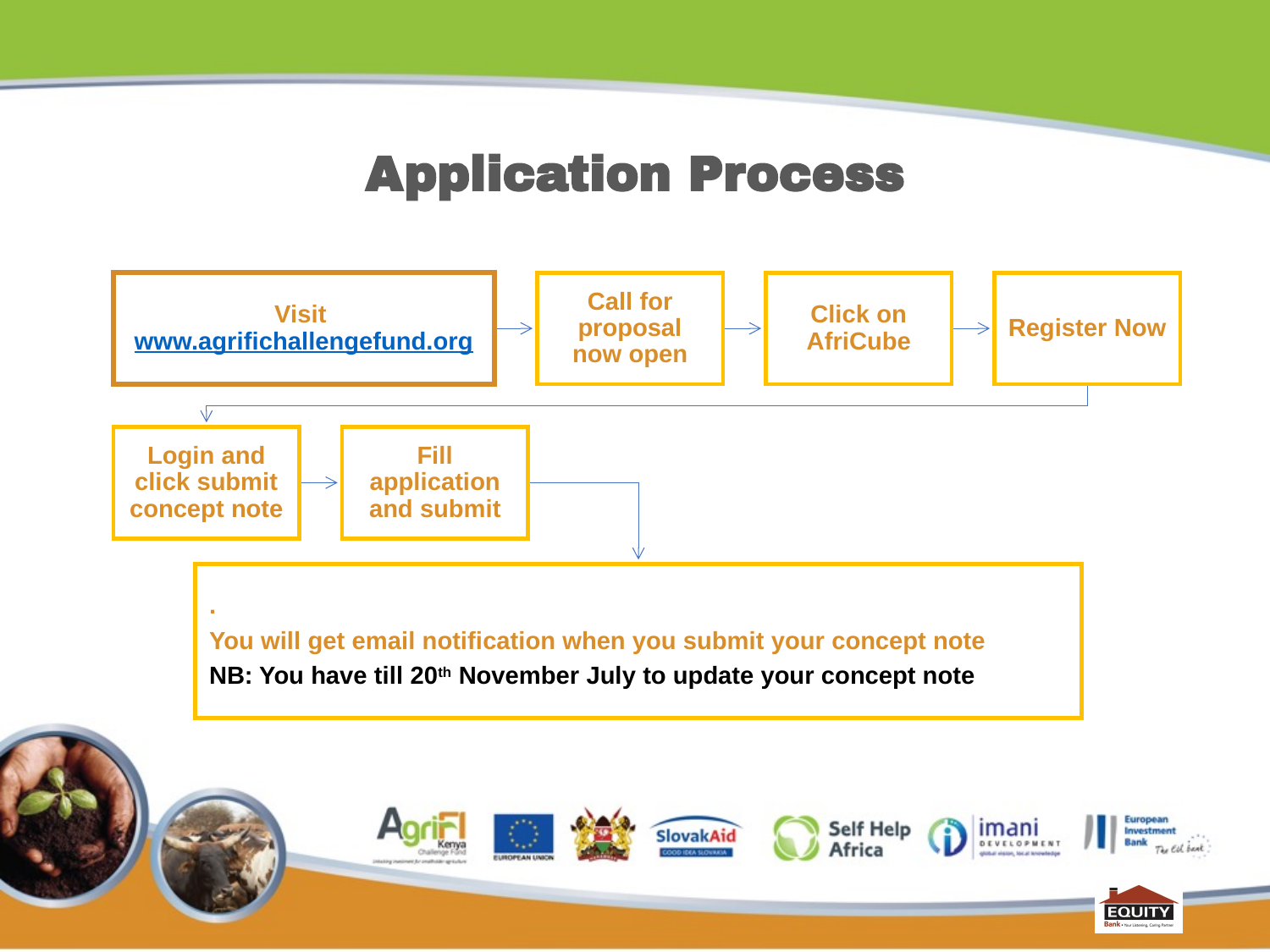

# Application Process

Visit www.agrifichallengefund.org

Call for proposal now open

Click on AfriCube

Register Now

Login and click submit concept note

Fill application and submit
.
You will get email notification when you submit your concept note
NB: You have till 20th November July to update your concept note